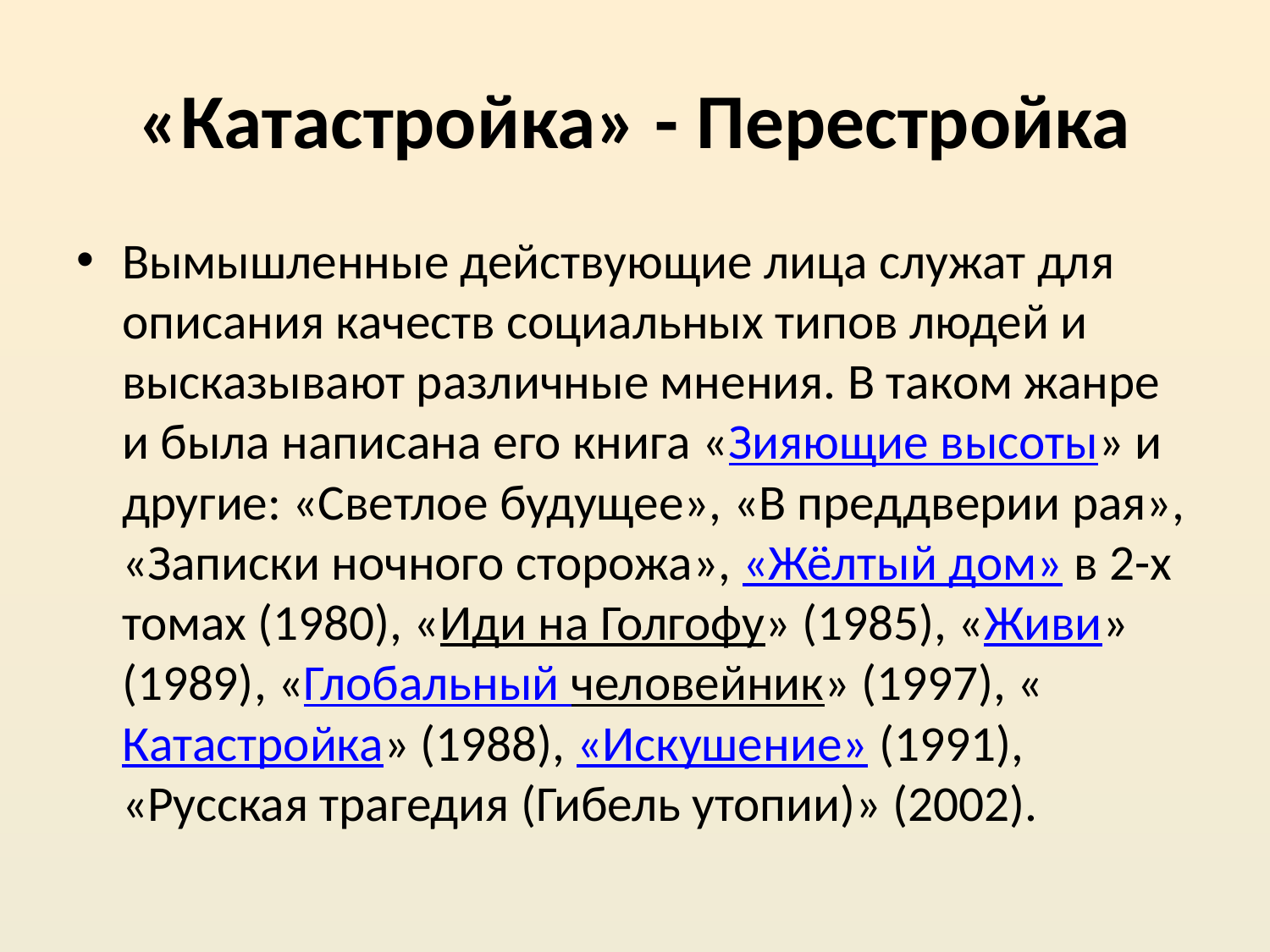

# «Катастройка» - Перестройка
Вымышленные действующие лица служат для описания качеств социальных типов людей и высказывают различные мнения. В таком жанре и была написана его книга «Зияющие высоты» и другие: «Светлое будущее», «В преддверии рая», «Записки ночного сторожа», «Жёлтый дом» в 2-х томах (1980), «Иди на Голгофу» (1985), «Живи» (1989), «Глобальный человейник» (1997), «Катастройка» (1988), «Искушение» (1991), «Русская трагедия (Гибель утопии)» (2002).